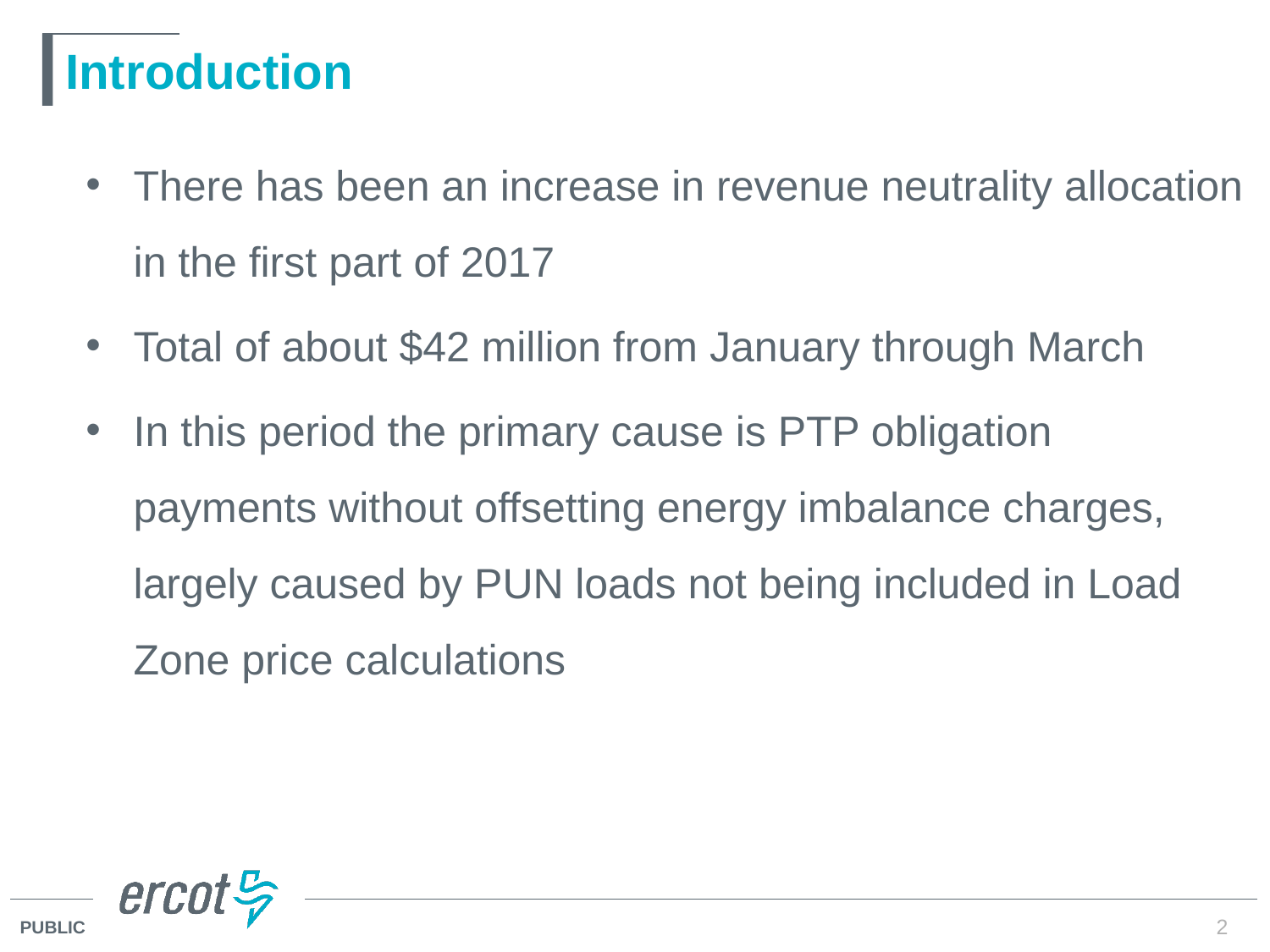

# Introduction
There has been an increase in revenue neutrality allocation in the first part of 2017
Total of about $42 million from January through March
In this period the primary cause is PTP obligation payments without offsetting energy imbalance charges, largely caused by PUN loads not being included in Load Zone price calculations

2